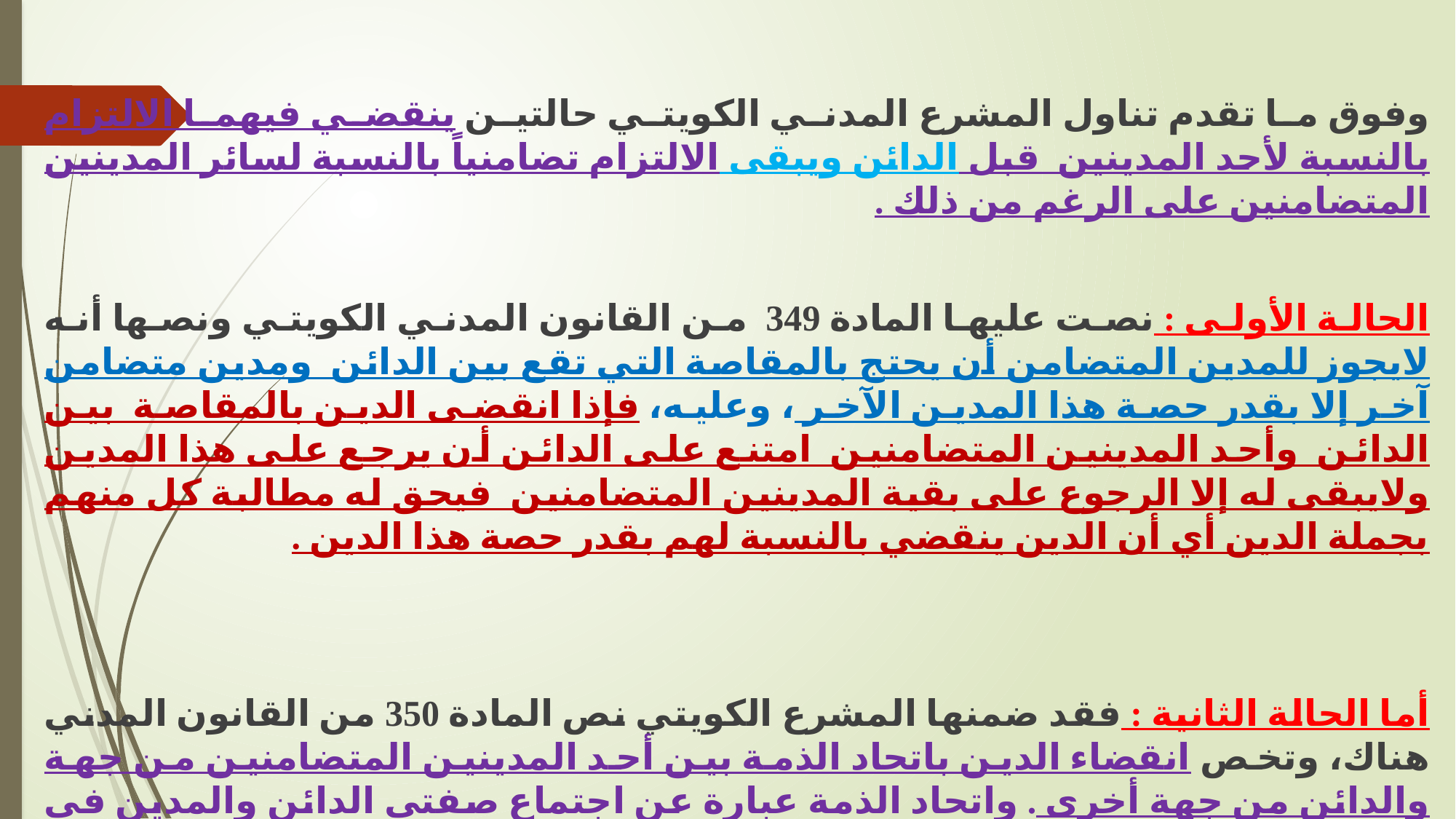

وفوق ما تقدم تناول المشرع المدني الكويتي حالتين ينقضي فيهما الالتزام بالنسبة لأحد المدينين  قبل الدائن ويبقى الالتزام تضامنياً بالنسبة لسائر المدينين المتضامنين على الرغم من ذلك .

الحالة الأولى : نصت عليها المادة 349  من القانون المدني الكويتي ونصها أنه لايجوز للمدين المتضامن أن يحتج بالمقاصة التي تقع بين الدائن  ومدين متضامن آخر إلا بقدر حصة هذا المدين الآخر ، وعليه، فإذا انقضى الدين بالمقاصة  بين الدائن  وأحد المدينين المتضامنين  امتنع على الدائن أن يرجع على هذا المدين ولايبقى له إلا الرجوع على بقية المدينين المتضامنين  فيحق له مطالبة كل منهم بجملة الدين أي أن الدين ينقضي بالنسبة لهم بقدر حصة هذا الدين .

أما الحالة الثانية : فقد ضمنها المشرع الكويتي نص المادة 350 من القانون المدني هناك، وتخص انقضاء الدين باتحاد الذمة بين أحد المدينين المتضامنين من جهة والدائن من جهة أخرى . واتحاد الذمة عبارة عن اجتماع صفتي الدائن والمدين في شخص واحد بالنسبة إلى دين واحد . فإذا انقضى دين أحد المدينين المتضامنين قبل الدائن باتحاد الذمة  عن طريق خلافة أحدهما للآخر ، اقتصر هذا الانقضاء بالنسبة لباقي المدينين على قدر حصة هذا المدين فقط .